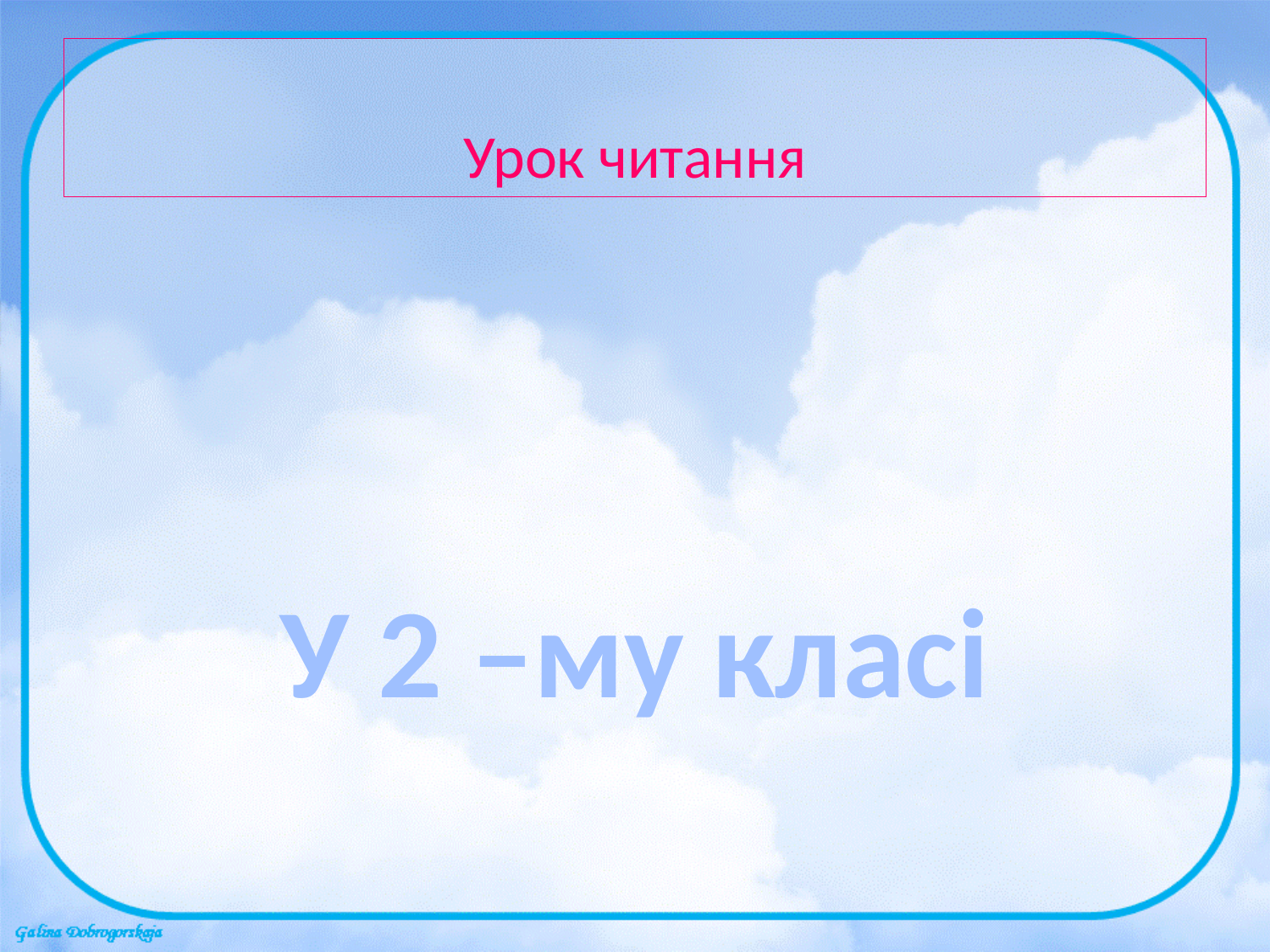

# Урок читання

У 2 –му класі